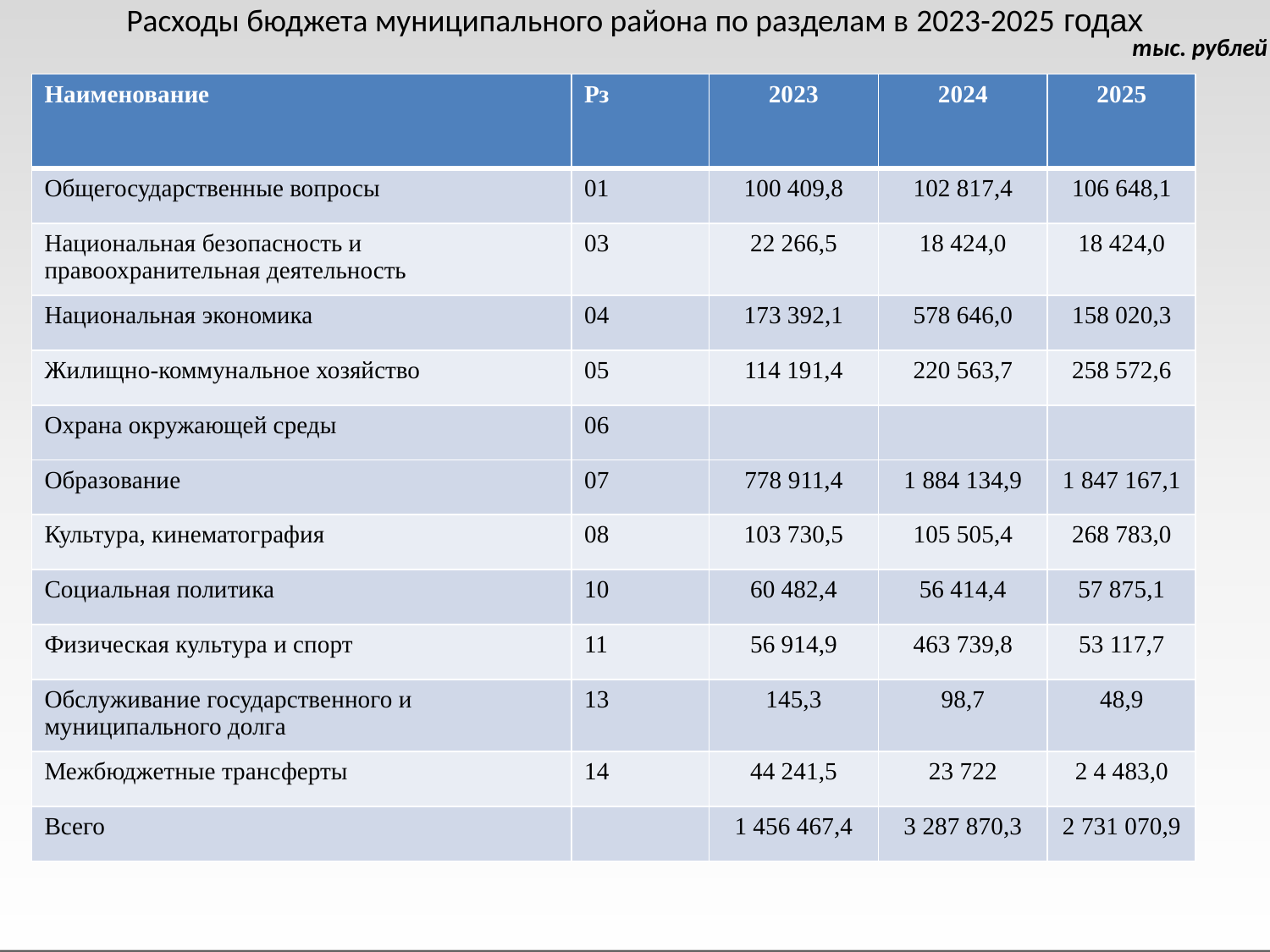

Расходы бюджета муниципального района по разделам в 2023-2025 годах
тыс. рублей
| Наименование | Рз | 2023 | 2024 | 2025 |
| --- | --- | --- | --- | --- |
| Общегосударственные вопросы | 01 | 100 409,8 | 102 817,4 | 106 648,1 |
| Национальная безопасность и правоохранительная деятельность | 03 | 22 266,5 | 18 424,0 | 18 424,0 |
| Национальная экономика | 04 | 173 392,1 | 578 646,0 | 158 020,3 |
| Жилищно-коммунальное хозяйство | 05 | 114 191,4 | 220 563,7 | 258 572,6 |
| Охрана окружающей среды | 06 |  |  |  |
| Образование | 07 | 778 911,4 | 1 884 134,9 | 1 847 167,1 |
| Культура, кинематография | 08 | 103 730,5 | 105 505,4 | 268 783,0 |
| Социальная политика | 10 | 60 482,4 | 56 414,4 | 57 875,1 |
| Физическая культура и спорт | 11 | 56 914,9 | 463 739,8 | 53 117,7 |
| Обслуживание государственного и муниципального долга | 13 | 145,3 | 98,7 | 48,9 |
| Межбюджетные трансферты | 14 | 44 241,5 | 23 722 | 2 4 483,0 |
| Всего |  | 1 456 467,4 | 3 287 870,3 | 2 731 070,9 |